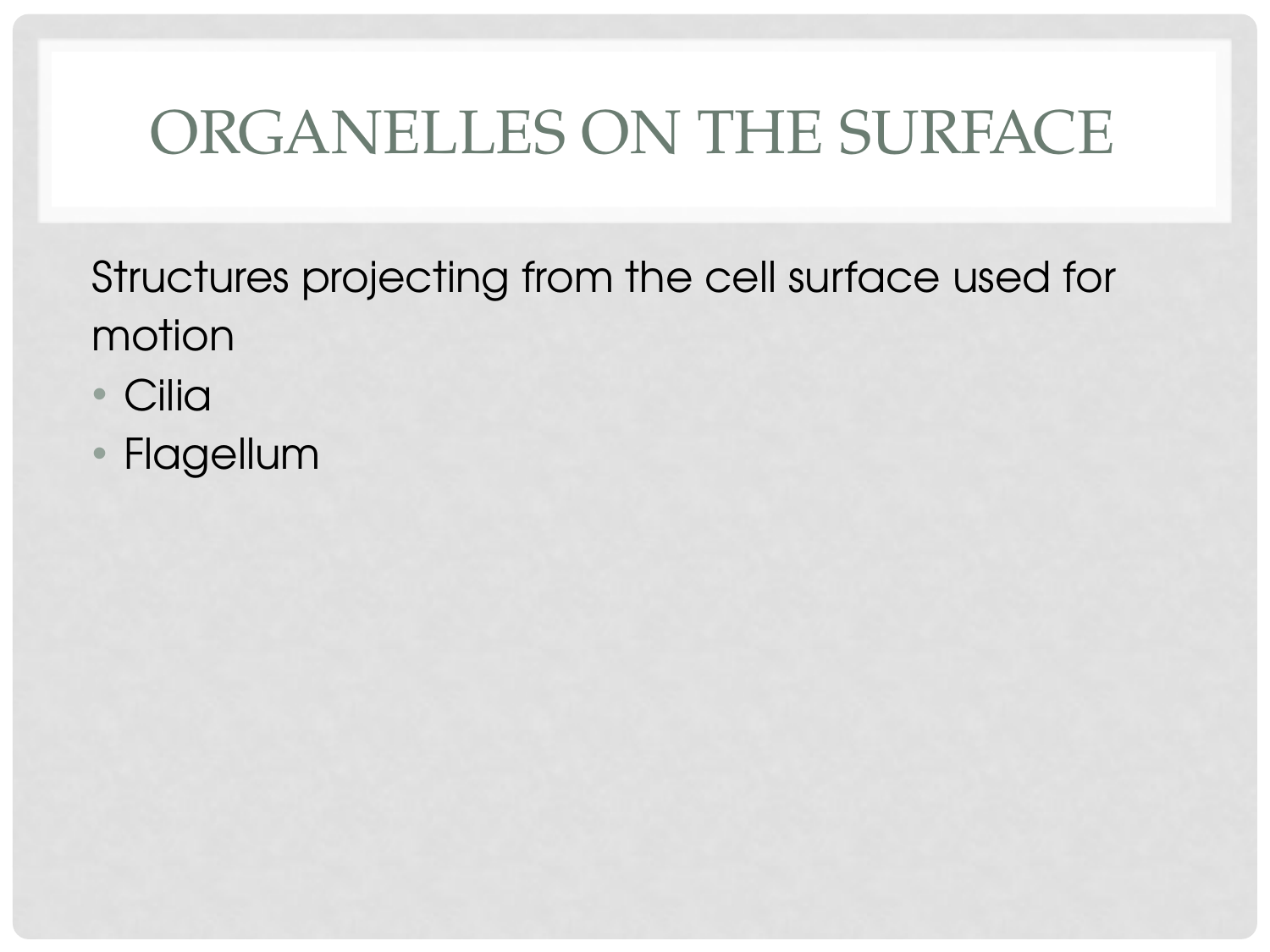

# Organelles on the surface
Structures projecting from the cell surface used for
motion
Cilia
Flagellum